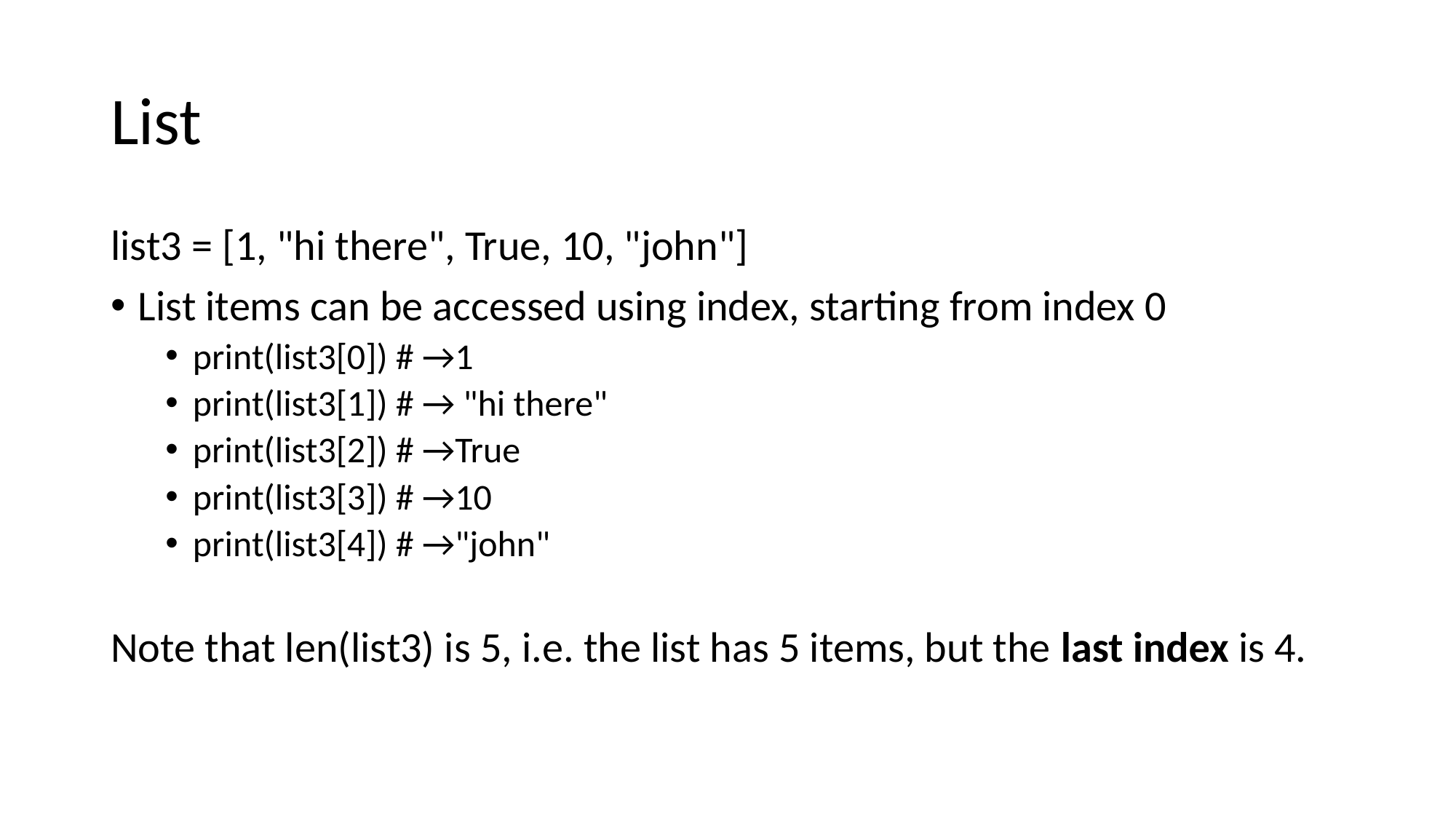

# List
list3 = [1, "hi there", True, 10, "john"]
List items can be accessed using index, starting from index 0
print(list3[0]) # →1
print(list3[1]) # → "hi there"
print(list3[2]) # →True
print(list3[3]) # →10
print(list3[4]) # →"john"
Note that len(list3) is 5, i.e. the list has 5 items, but the last index is 4.